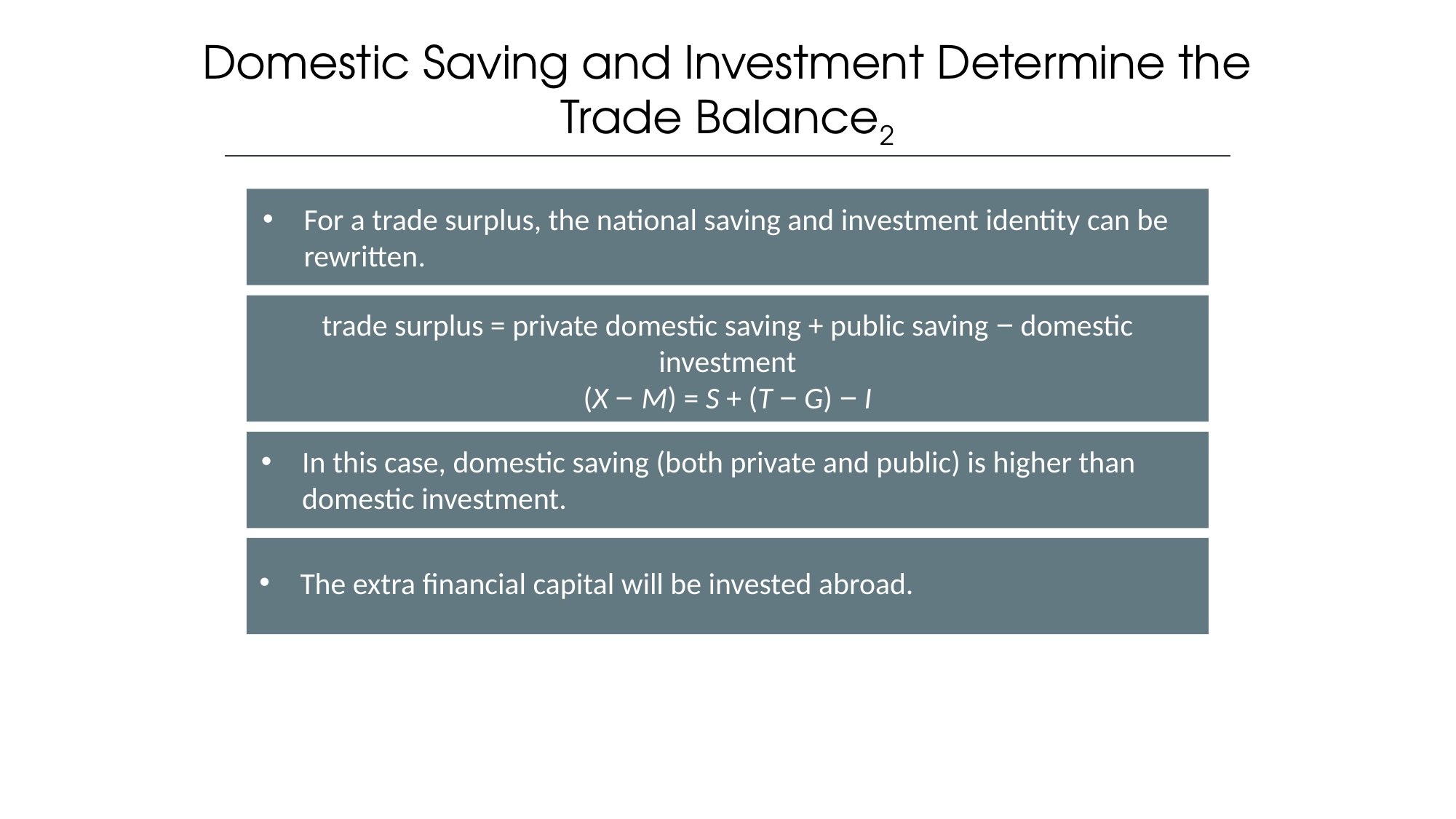

Domestic Saving and Investment Determine the Trade Balance2

For a trade surplus, the national saving and investment identity can be rewritten.

trade surplus = private domestic saving + public saving − domestic investment
(X − M) = S + (T − G) − I

In this case, domestic saving (both private and public) is higher than domestic investment.

The extra financial capital will be invested abroad.